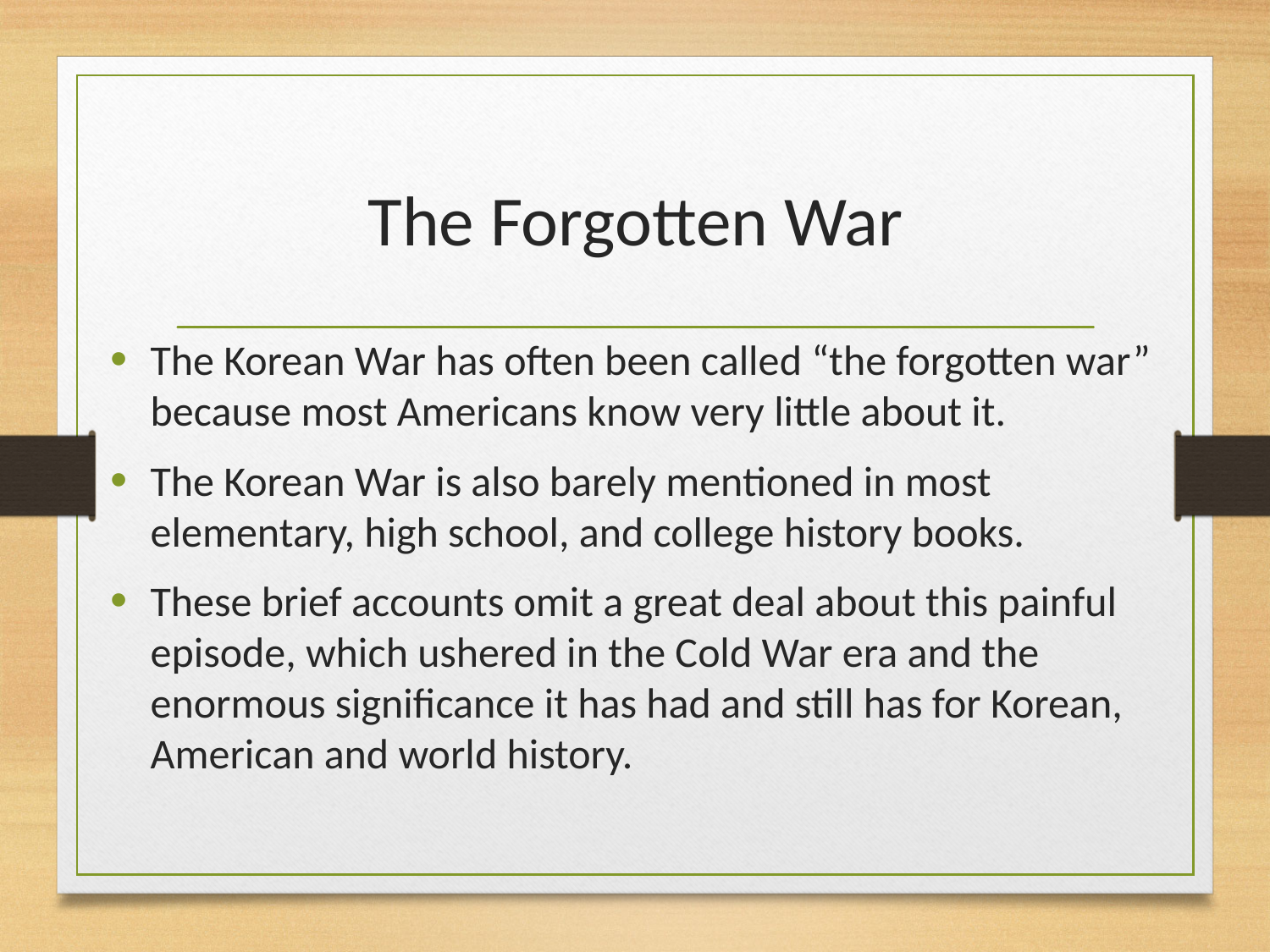

# The Forgotten War
The Korean War has often been called “the forgotten war” because most Americans know very little about it.
The Korean War is also barely mentioned in most elementary, high school, and college history books.
These brief accounts omit a great deal about this painful episode, which ushered in the Cold War era and the enormous significance it has had and still has for Korean, American and world history.